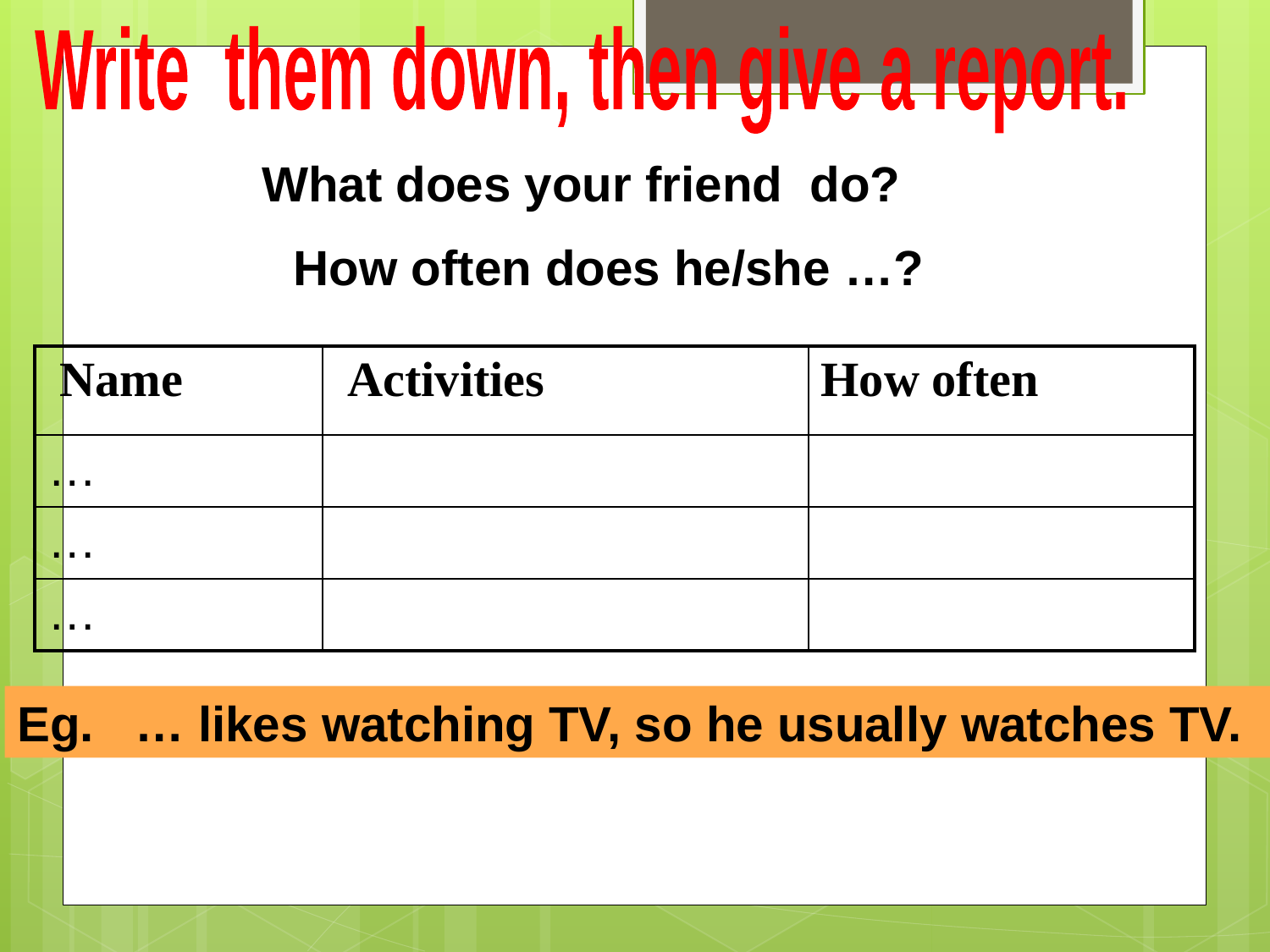

Write  them down, then give a report.

What does your friend  do?
  How often does he/she …?
| Name | Activities | How often |
| --- | --- | --- |
| … |  |  |
| … |  |  |
| … |  |  |
Eg.   … likes watching TV, so he usually watches TV.